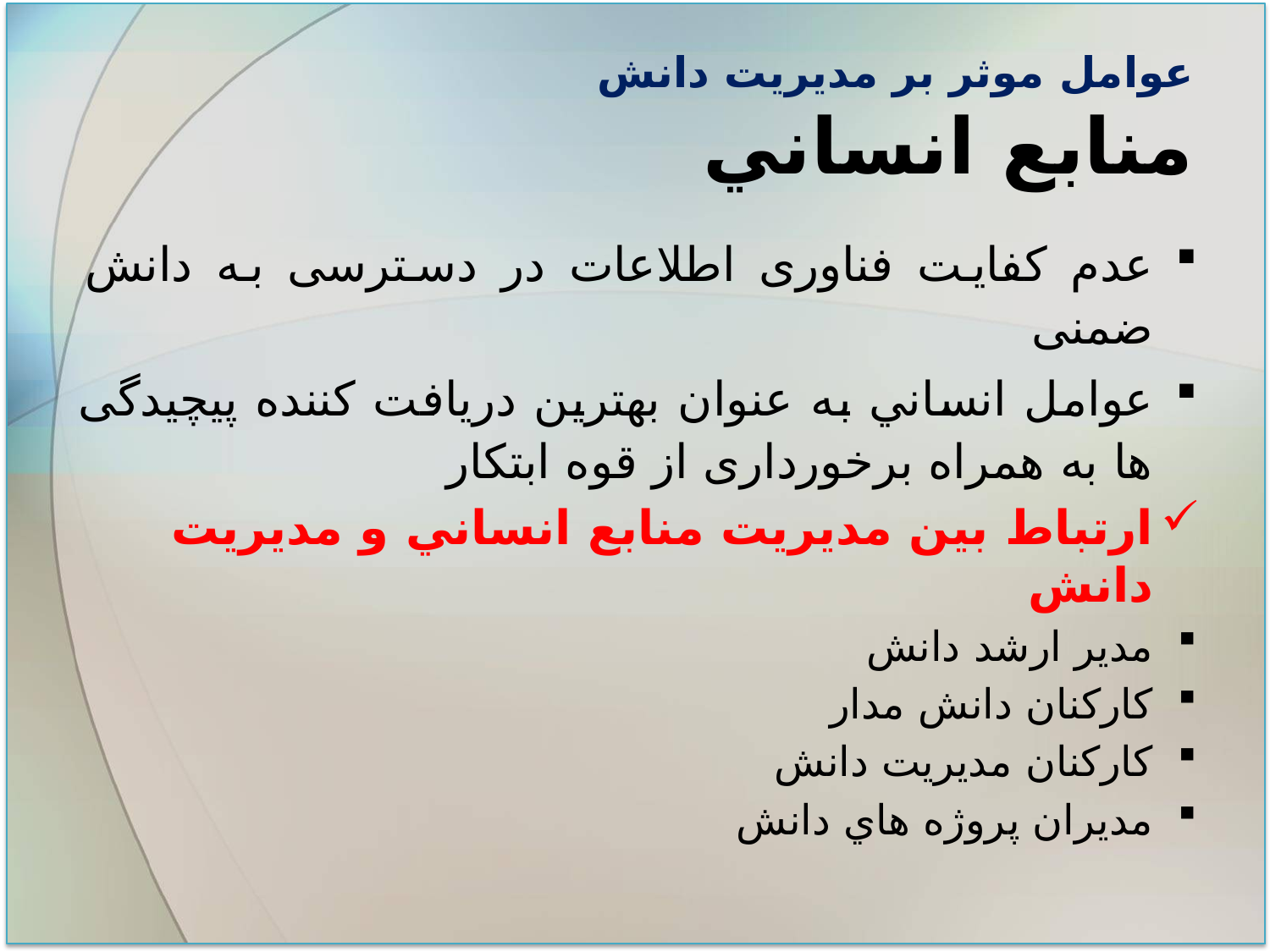

# عوامل موثر بر مديريت دانش منابع انساني
عدم کفایت فناوری اطلاعات در دسترسی به دانش ضمنی
عوامل انساني به عنوان بهترین دریافت کننده پیچیدگی ها به همراه برخورداری از قوه ابتکار
ارتباط بين مديريت منابع انساني و مديريت دانش
مدير ارشد دانش
كاركنان دانش مدار
كاركنان مديريت دانش
مديران پروژه هاي دانش